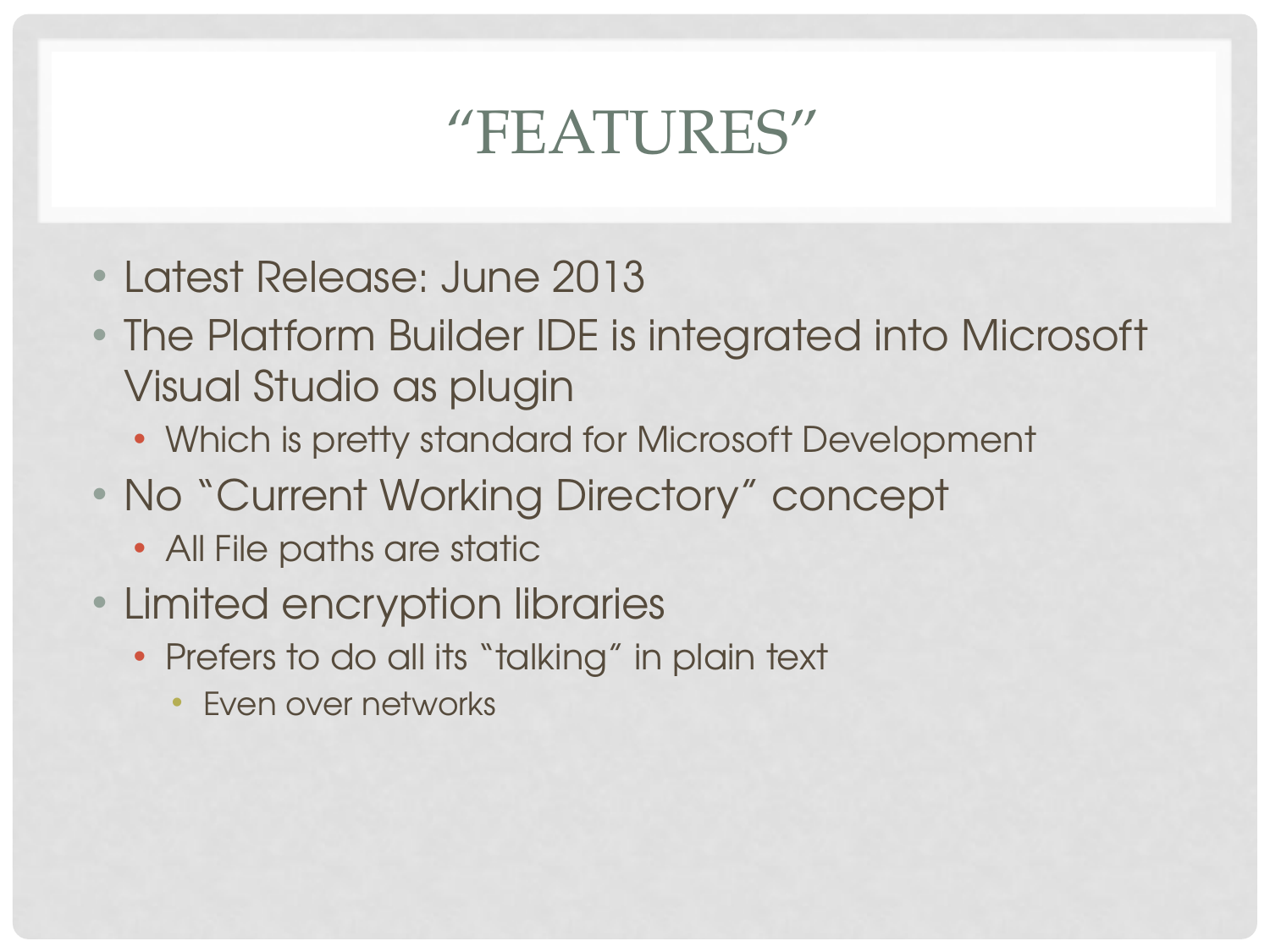

# “Features”
Latest Release: June 2013
The Platform Builder IDE is integrated into Microsoft Visual Studio as plugin
Which is pretty standard for Microsoft Development
No “Current Working Directory” concept
All File paths are static
Limited encryption libraries
Prefers to do all its “talking” in plain text
Even over networks